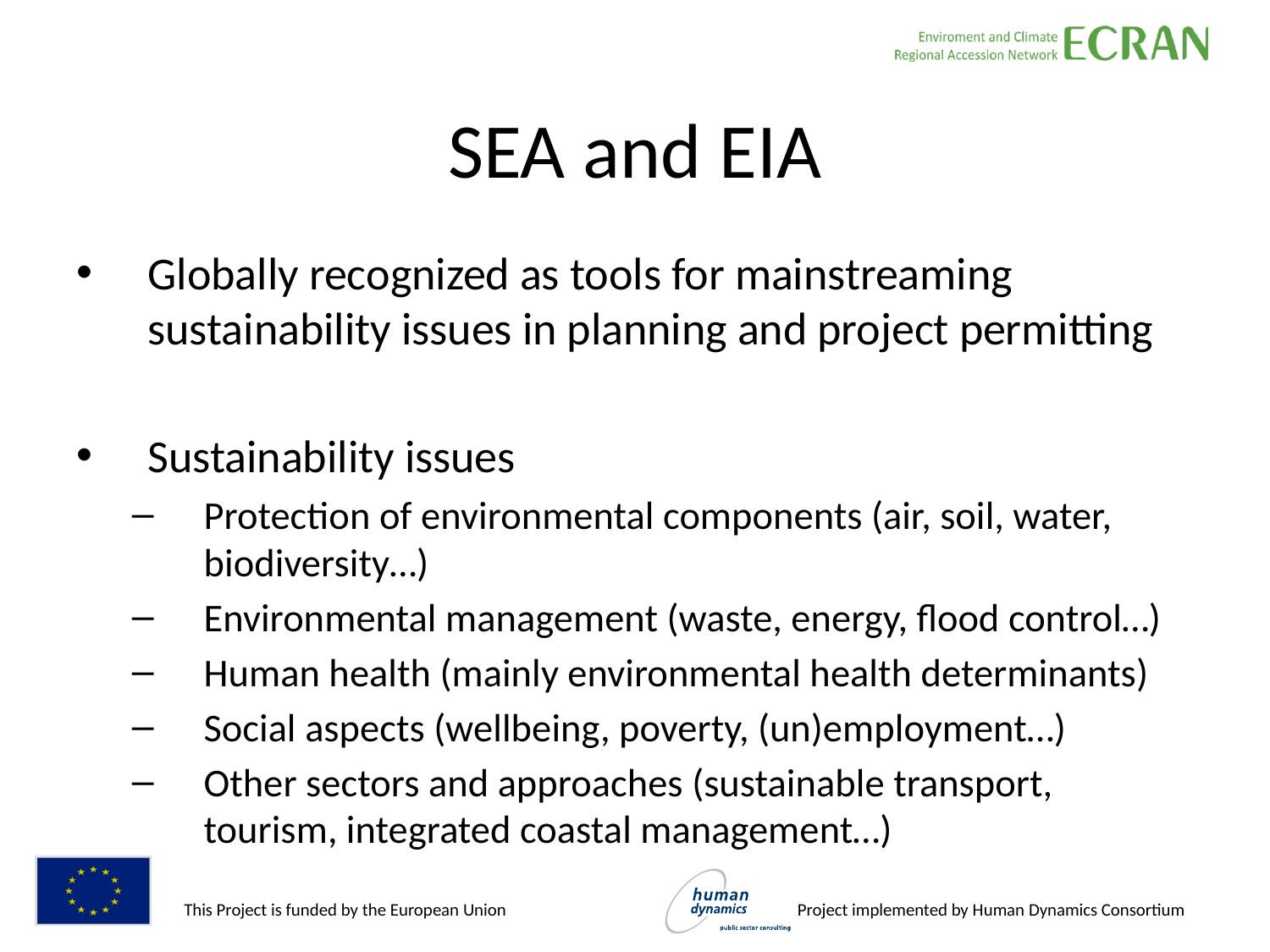

# SEA and EIA
Globally recognized as tools for mainstreaming sustainability issues in planning and project permitting

Sustainability issues
Protection of environmental components (air, soil, water, biodiversity…)
Environmental management (waste, energy, flood control…)
Human health (mainly environmental health determinants)
Social aspects (wellbeing, poverty, (un)employment…)
Other sectors and approaches (sustainable transport, tourism, integrated coastal management…)